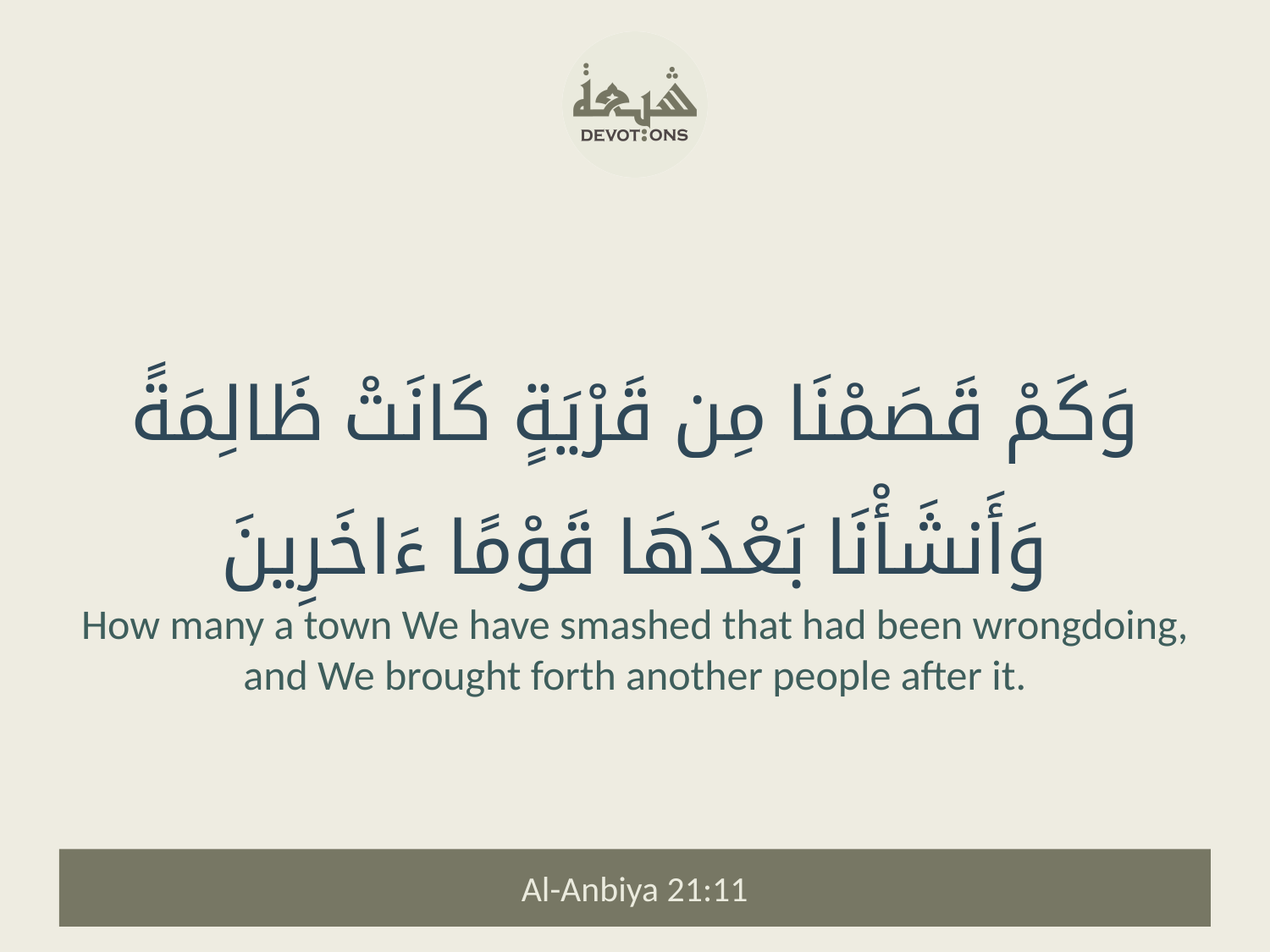

وَكَمْ قَصَمْنَا مِن قَرْيَةٍ كَانَتْ ظَالِمَةً وَأَنشَأْنَا بَعْدَهَا قَوْمًا ءَاخَرِينَ
How many a town We have smashed that had been wrongdoing, and We brought forth another people after it.
Al-Anbiya 21:11